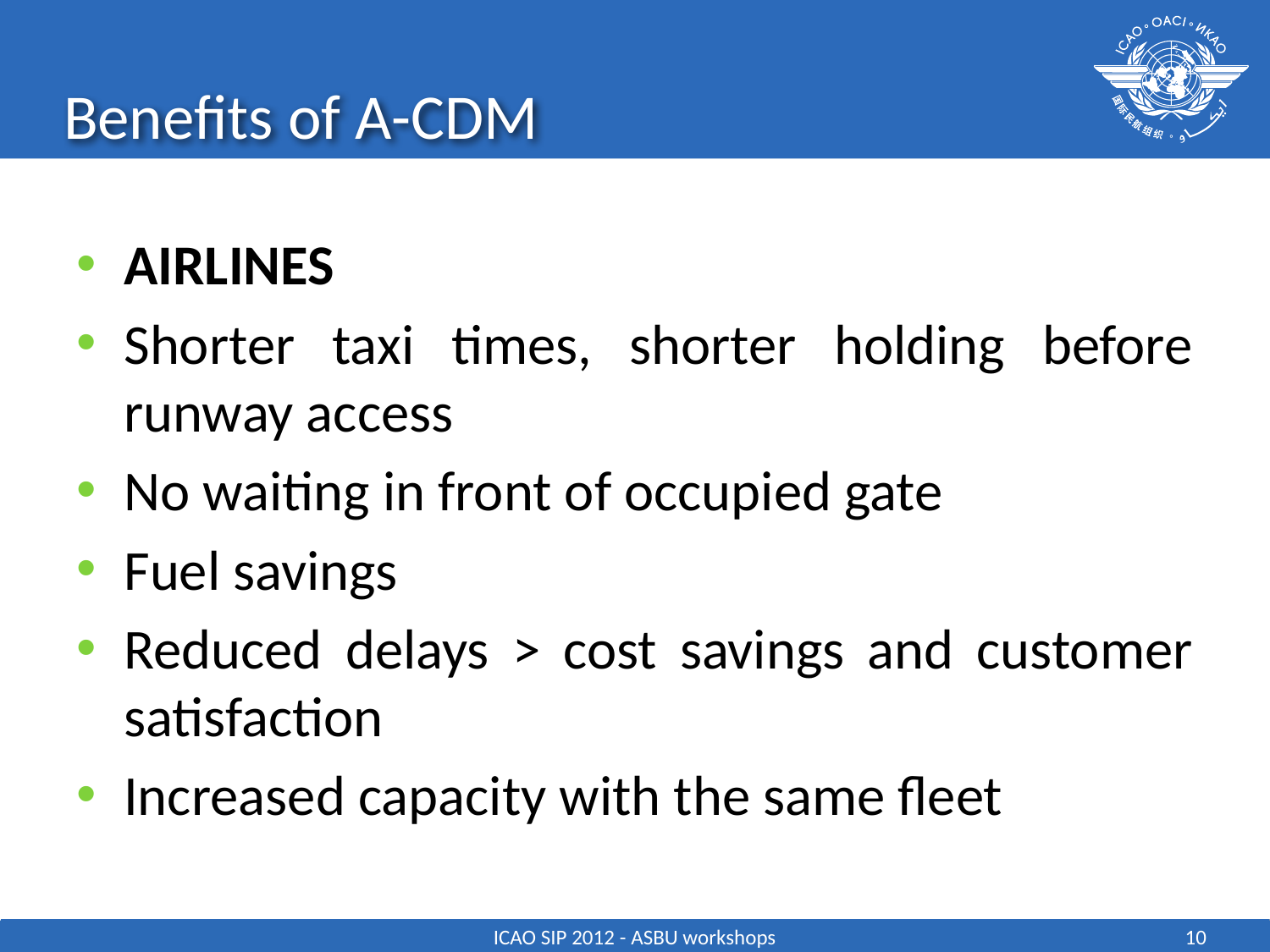

# Benefits of A-CDM
AIRLINES
Shorter taxi times, shorter holding before runway access
No waiting in front of occupied gate
Fuel savings
Reduced delays > cost savings and customer satisfaction
Increased capacity with the same fleet
ICAO SIP 2012 - ASBU workshops
10